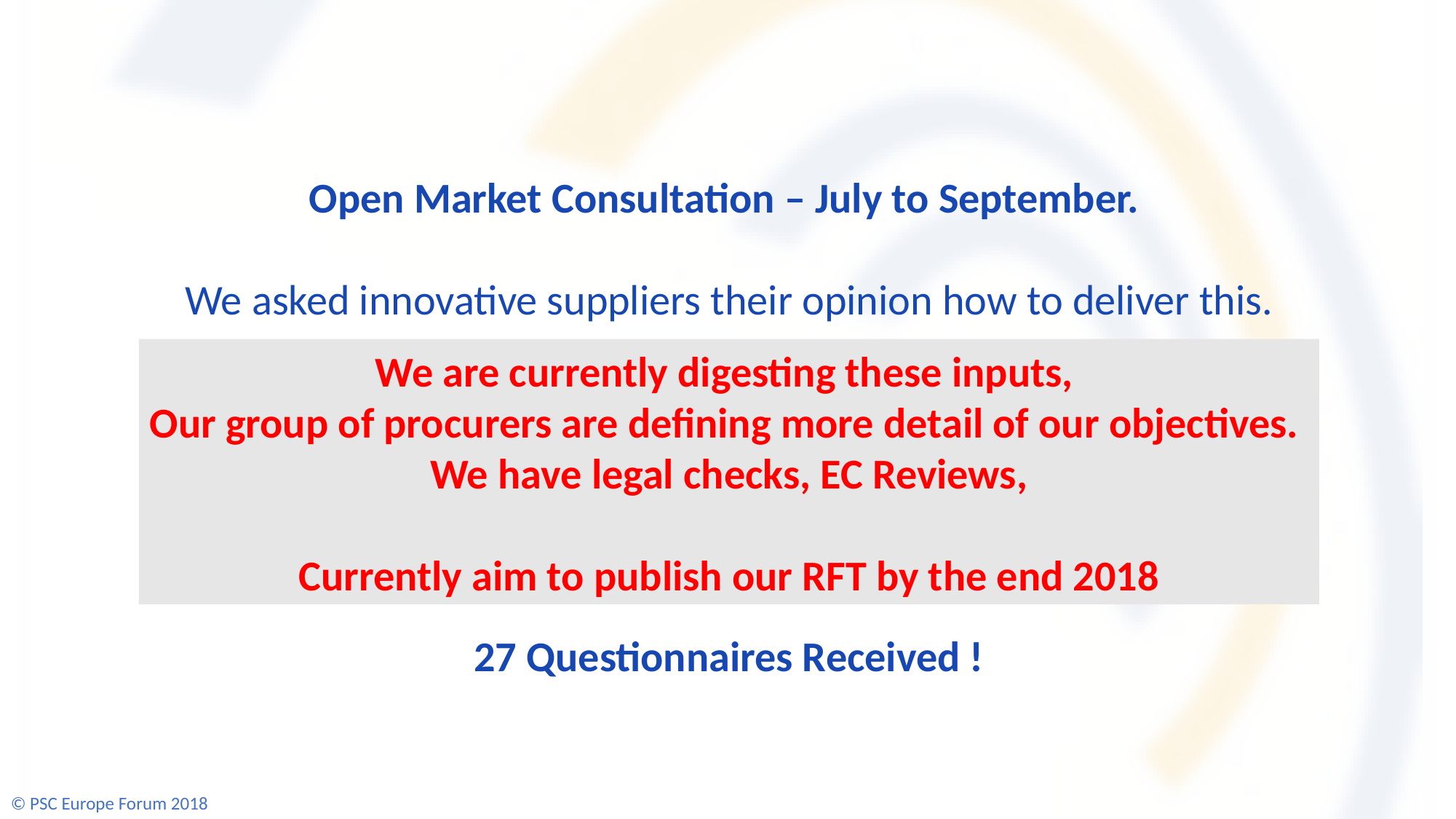

Open Market Consultation – July to September.

We asked innovative suppliers their opinion how to deliver this.

81 People Registered interest
59 Potential Suppliers
>50 attended Web Briefings
40 attended our Briefing, Consultation and Networking Event

27 Questionnaires Received !

We are currently digesting these inputs,
Our group of procurers are defining more detail of our objectives.
We have legal checks, EC Reviews,

Currently aim to publish our RFT by the end 2018